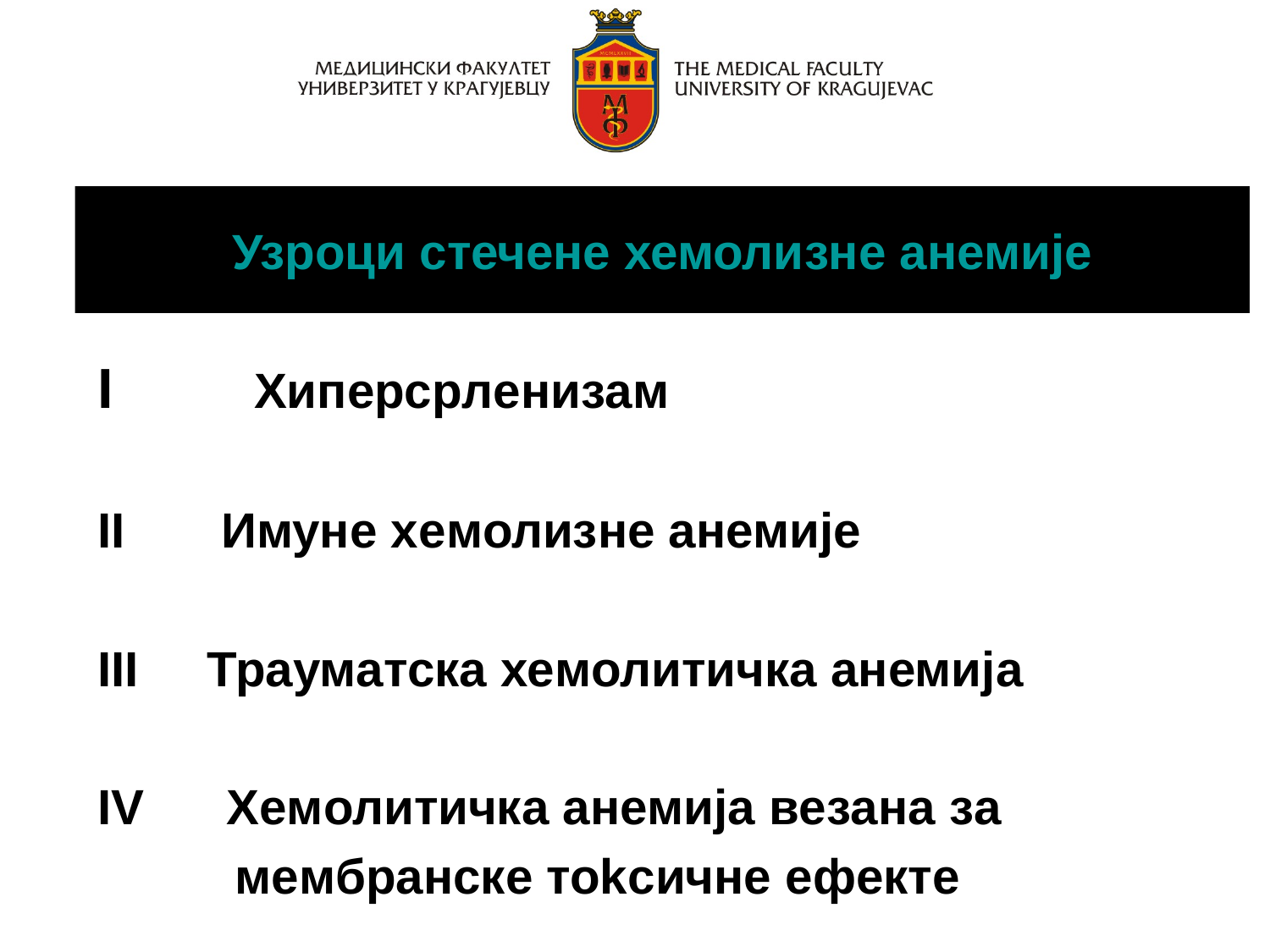

Узроци стечене хемолизне анемије
I         Хиперсpлeнизам

II       Имуне хeмолизнe анемијe

III     Траумaтскa хемолитичка aнемијa

IV      Хeмолитичка aнемијa вeзанa зa
          мембранскe тоkсичне eфeктe